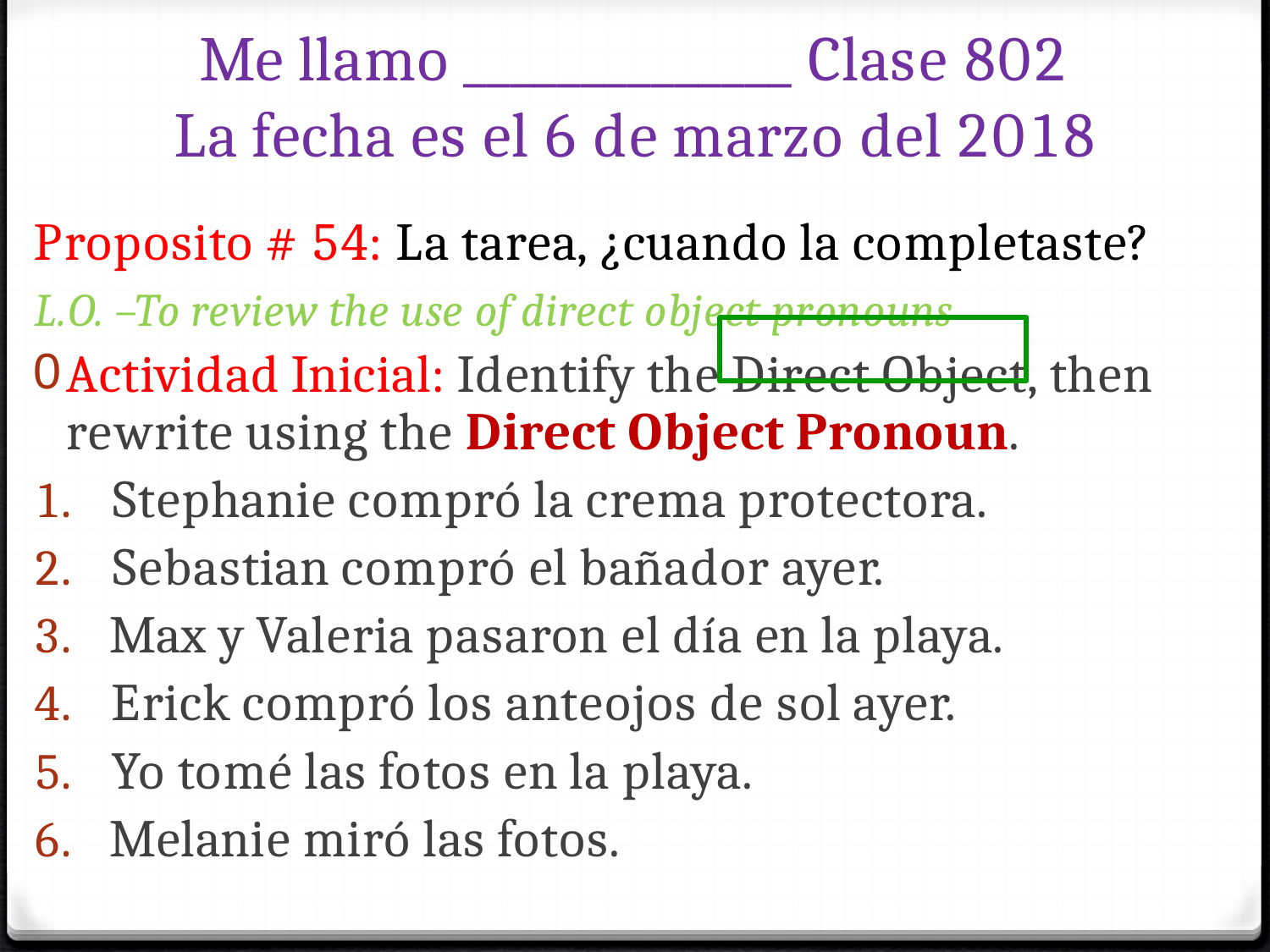

Me llamo ______________ Clase 802
La fecha es el 6 de marzo del 2018
Proposito # 54: La tarea, ¿cuando la completaste?
L.O. –To review the use of direct object pronouns
Actividad Inicial: Identify the Direct Object, then rewrite using the Direct Object Pronoun.
Stephanie compró la crema protectora.
Sebastian compró el bañador ayer.
Max y Valeria pasaron el día en la playa.
Erick compró los anteojos de sol ayer.
Yo tomé las fotos en la playa.
Melanie miró las fotos.